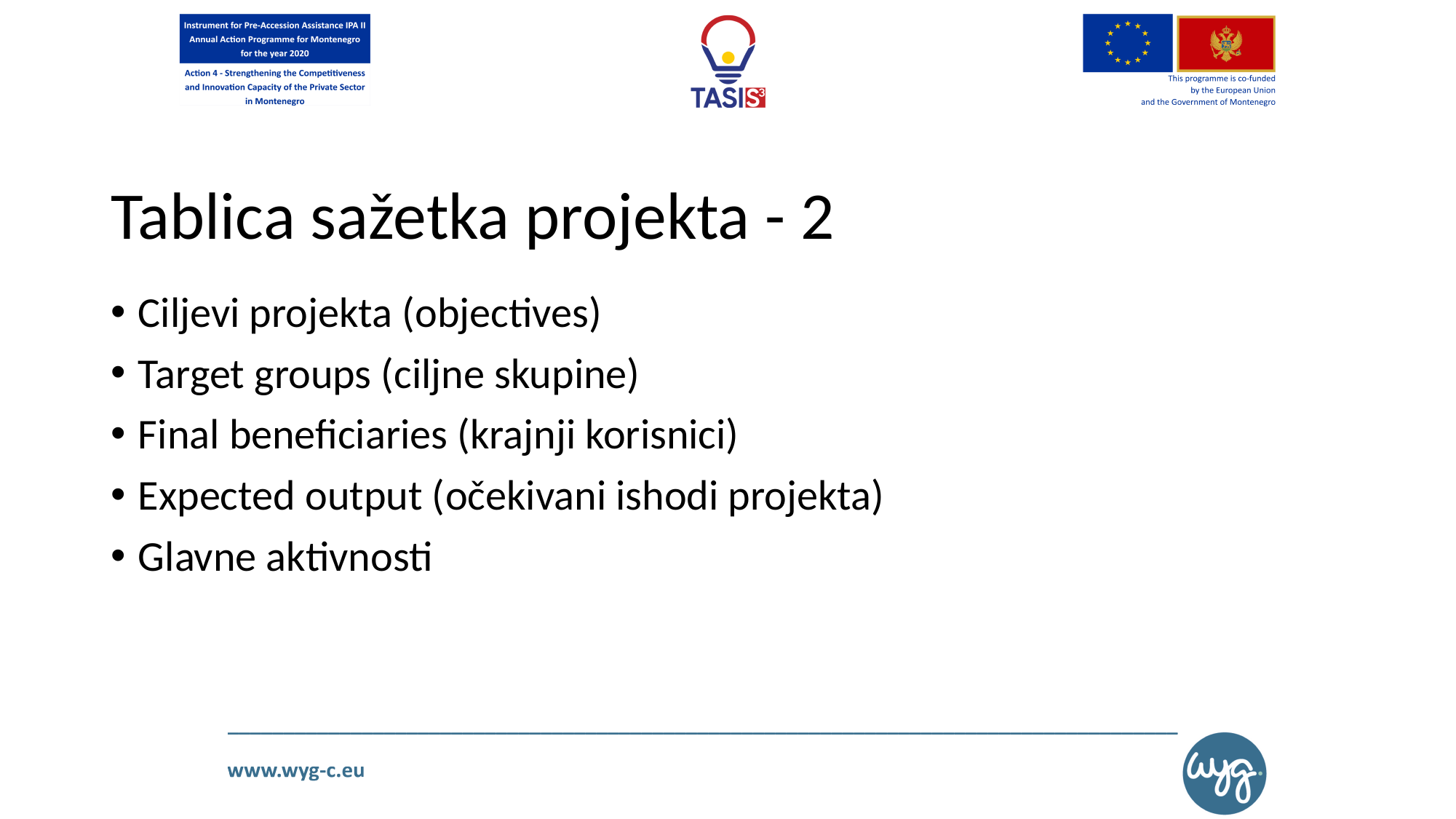

# Tablica sažetka projekta - 2
Ciljevi projekta (objectives)
Target groups (ciljne skupine)
Final beneficiaries (krajnji korisnici)
Expected output (očekivani ishodi projekta)
Glavne aktivnosti